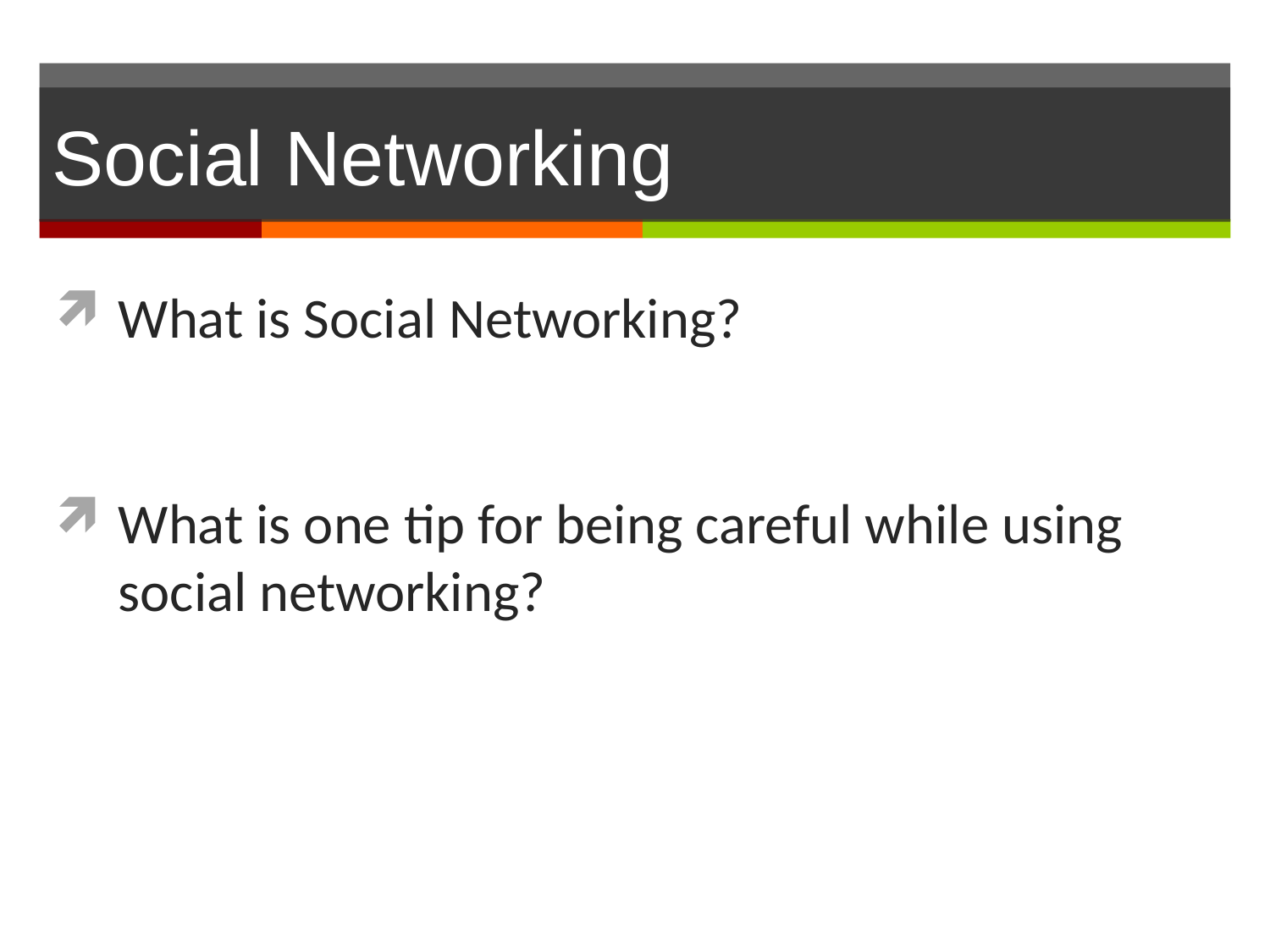

# Social Networking
What is Social Networking?

What is one tip for being careful while using social networking?